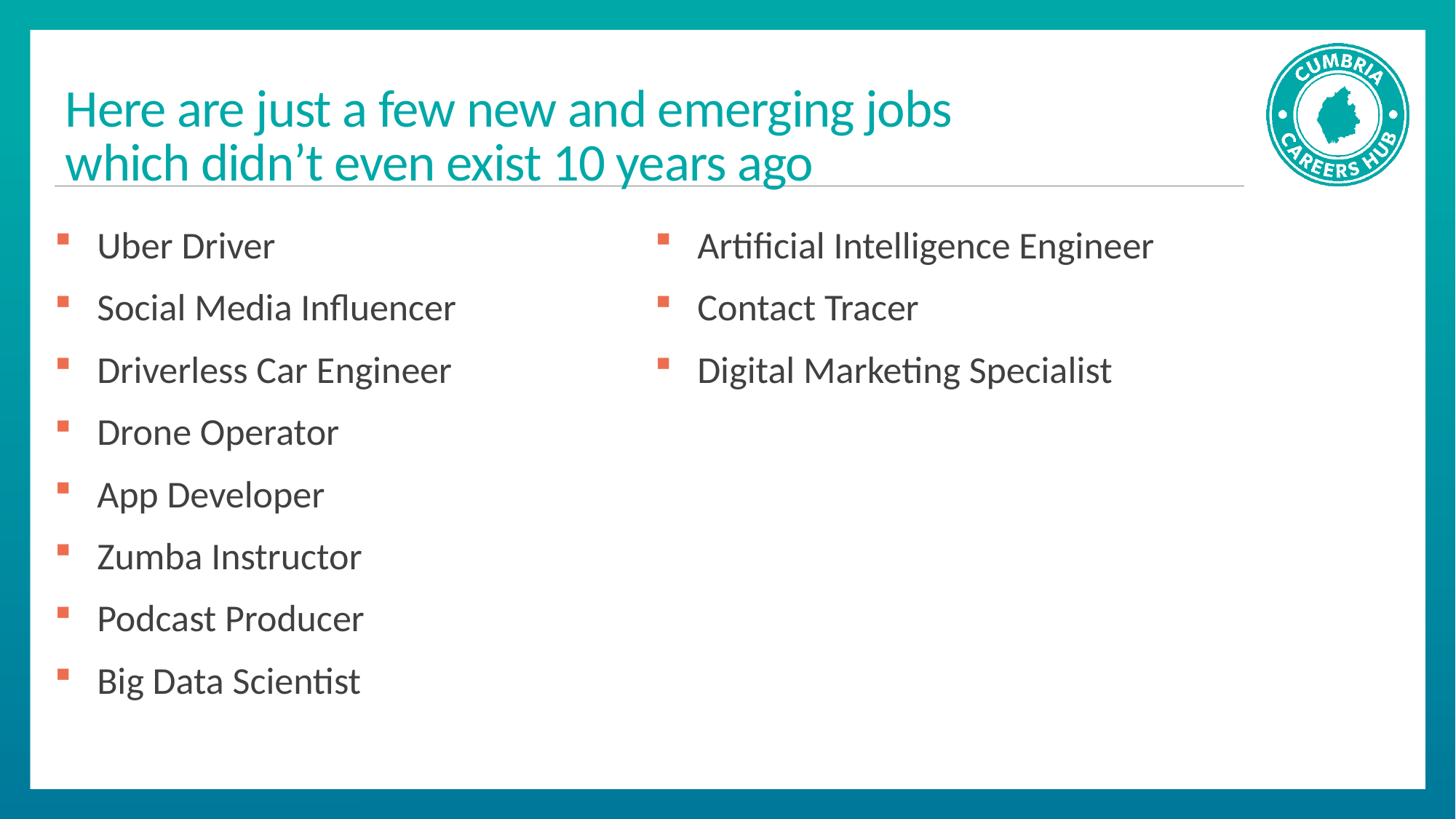

# Here are just a few new and emerging jobs which didn’t even exist 10 years ago
Uber Driver
Social Media Influencer
Driverless Car Engineer
Drone Operator
App Developer
Zumba Instructor
Podcast Producer
Big Data Scientist
Artificial Intelligence Engineer
Contact Tracer
Digital Marketing Specialist